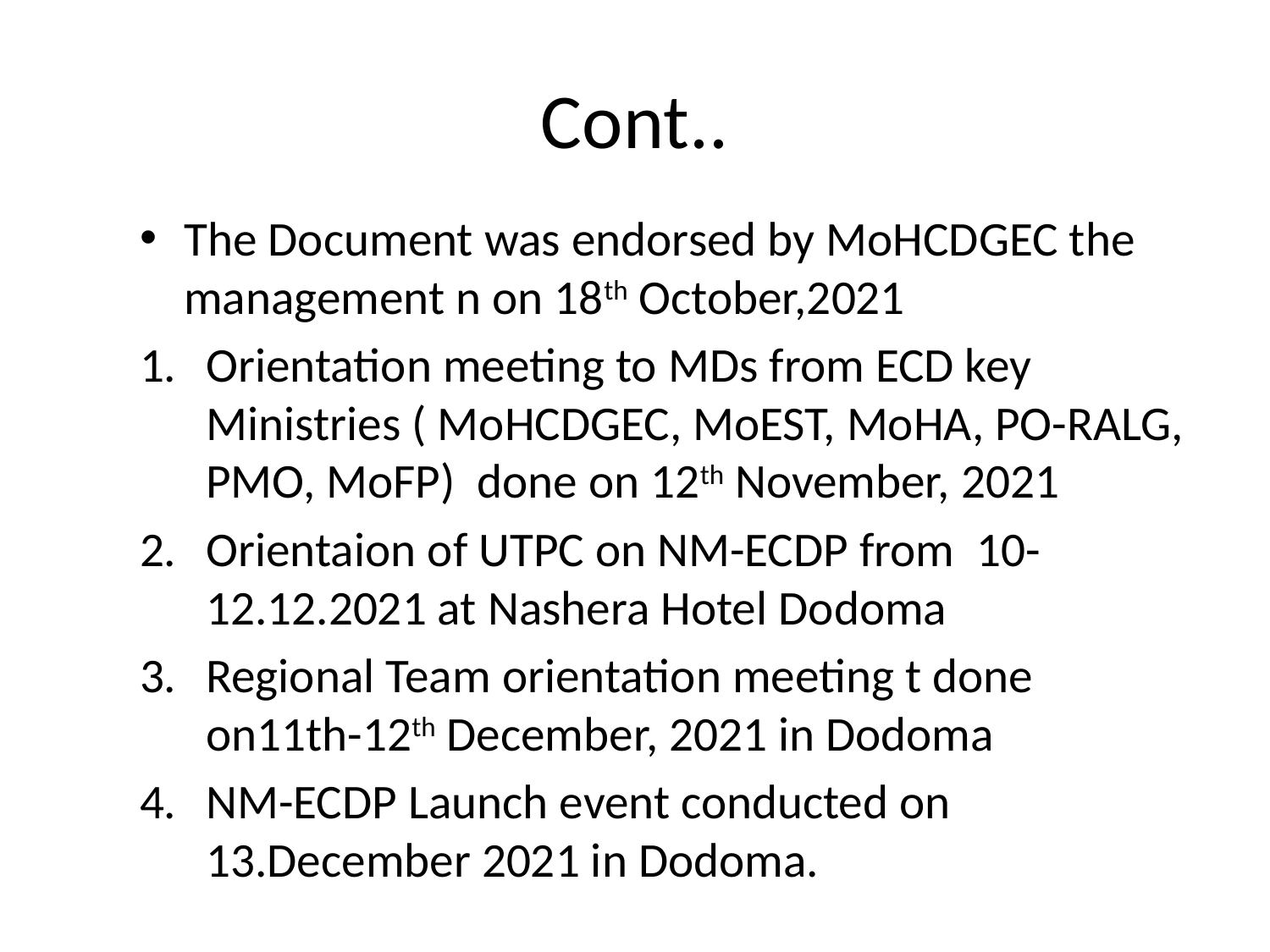

# Cont..
The Document was endorsed by MoHCDGEC the management n on 18th October,2021
Orientation meeting to MDs from ECD key Ministries ( MoHCDGEC, MoEST, MoHA, PO-RALG, PMO, MoFP)  done on 12th November, 2021
Orientaion of UTPC on NM-ECDP from  10-12.12.2021 at Nashera Hotel Dodoma
Regional Team orientation meeting t done  on11th-12th December, 2021 in Dodoma
NM-ECDP Launch event conducted on 13.December 2021 in Dodoma.